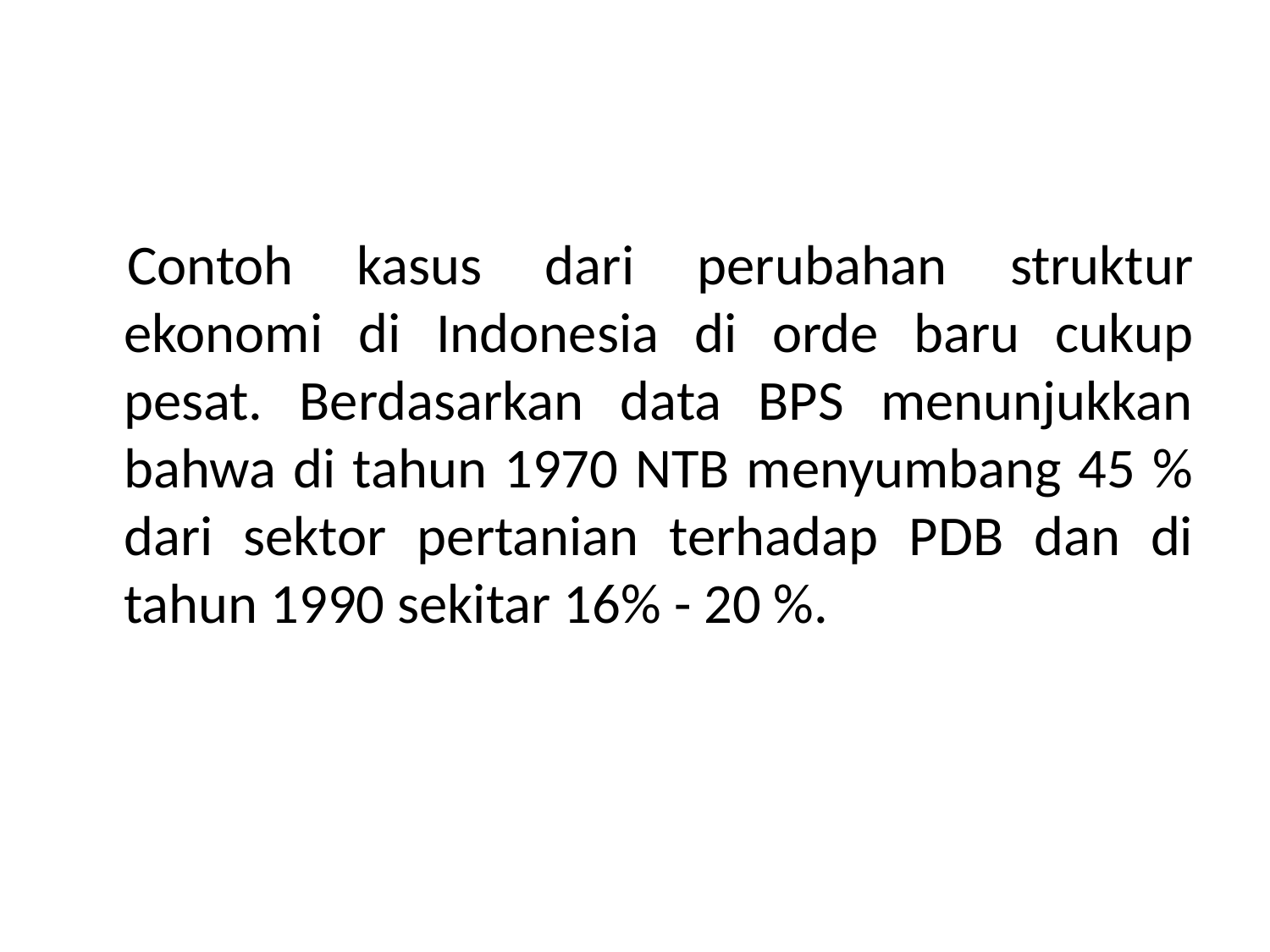

Contoh kasus dari perubahan struktur ekonomi di Indonesia di orde baru cukup pesat. Berdasarkan data BPS menunjukkan bahwa di tahun 1970 NTB menyumbang 45 % dari sektor pertanian terhadap PDB dan di tahun 1990 sekitar 16% - 20 %.